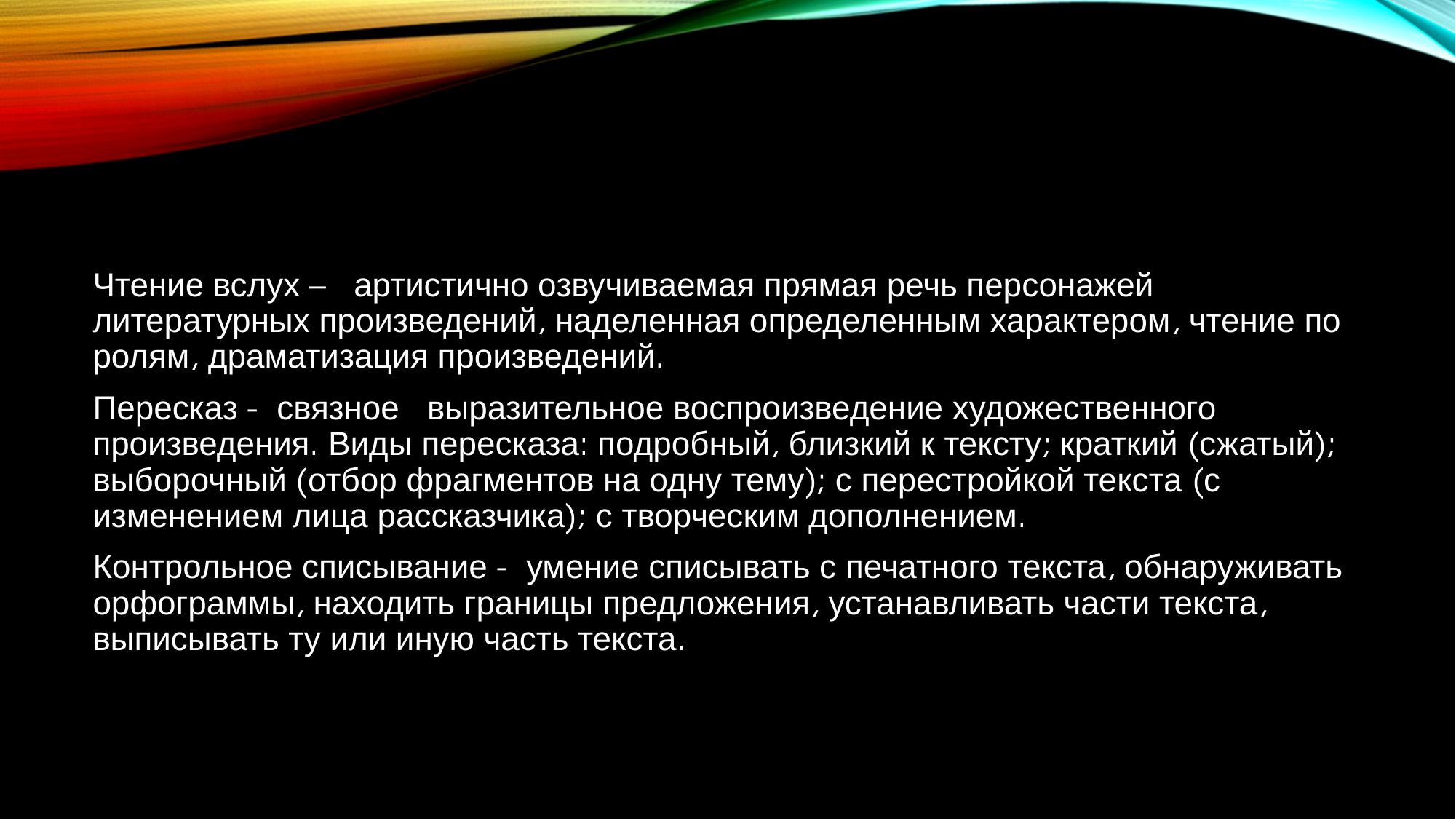

Чтение вслух –   артистично озвучиваемая прямая речь персонажей литературных произведений, наделенная определенным характером, чтение по ролям, драматизация произведений.
Пересказ -  связное   выразительное воспроизведение художественного произведения. Виды пересказа: подробный, близкий к тексту; краткий (сжатый); выборочный (отбор фрагментов на одну тему); с перестройкой текста (с изменением лица рассказчика); с творческим дополнением.
Контрольное списывание -  умение списывать с печатного текста, обнаруживать орфограммы, находить границы предложения, устанавливать части текста, выписывать ту или иную часть текста.